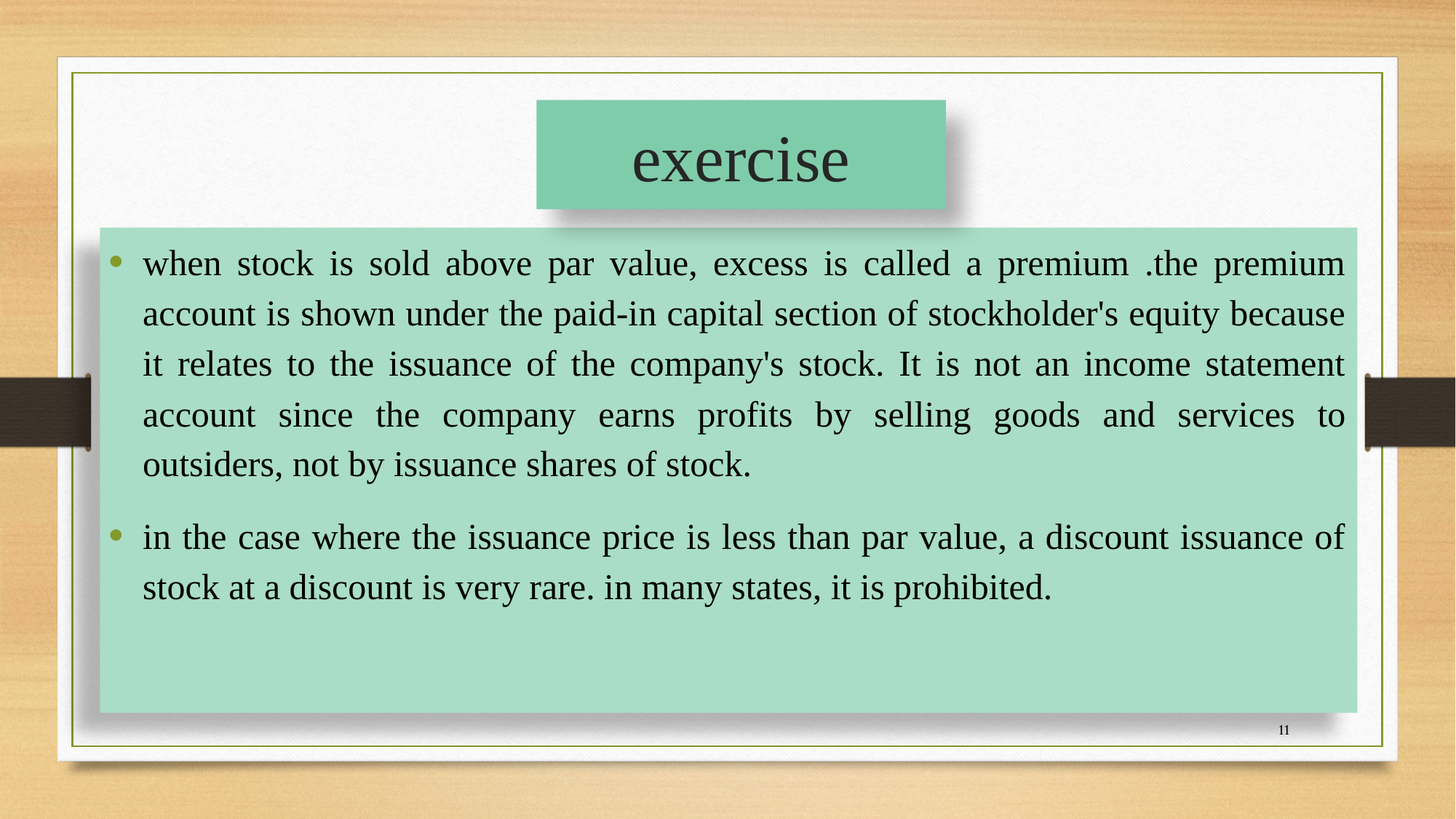

exercise
when stock is sold above par value, excess is called a premium .the premium account is shown under the paid-in capital section of stockholder's equity because it relates to the issuance of the company's stock. It is not an income statement account since the company earns profits by selling goods and services to outsiders, not by issuance shares of stock.
in the case where the issuance price is less than par value, a discount issuance of stock at a discount is very rare. in many states, it is prohibited.

11